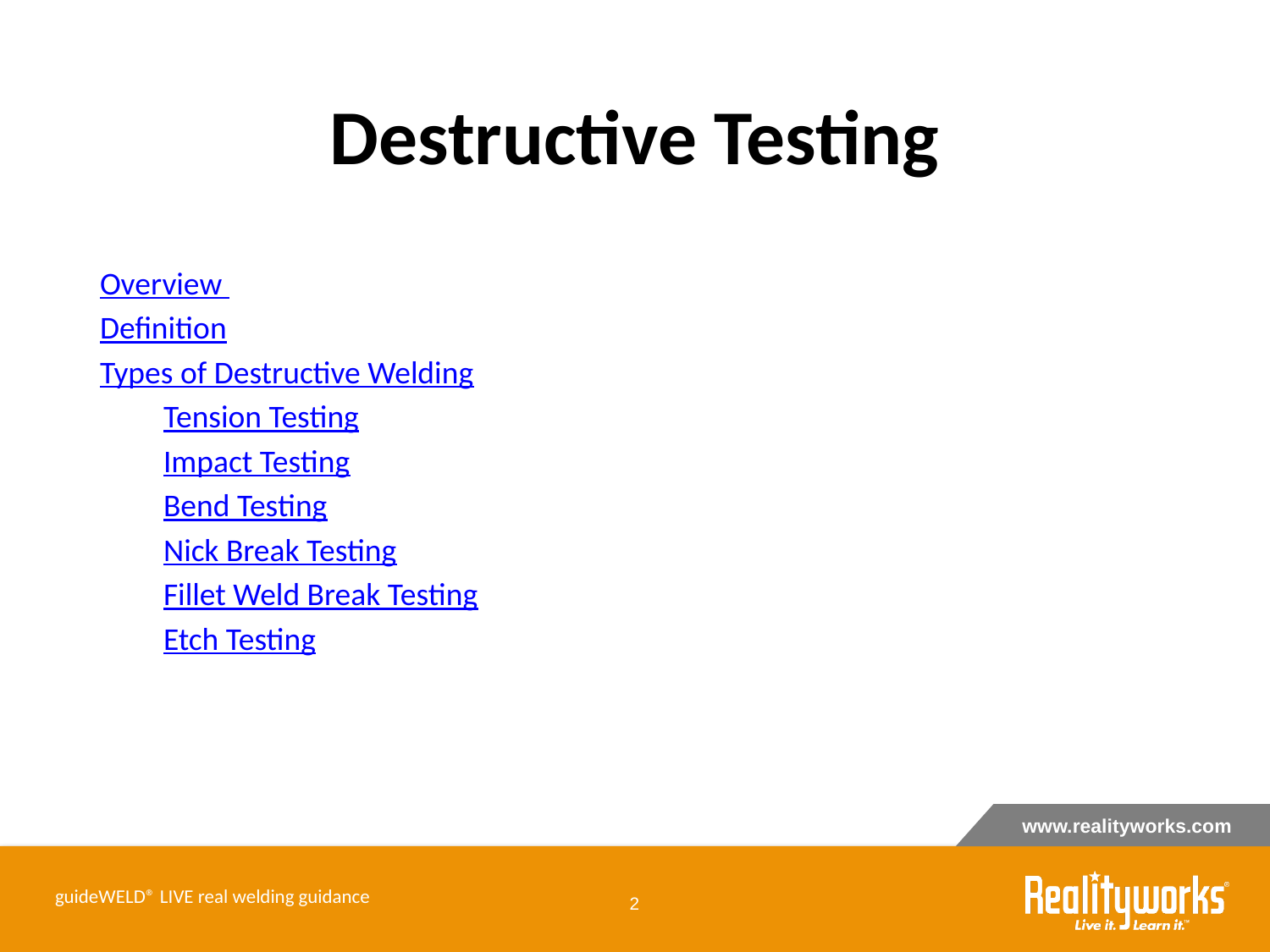

# Destructive Testing
Overview
Definition
Types of Destructive Welding
Tension Testing
Impact Testing
Bend Testing
Nick Break Testing
Fillet Weld Break Testing
Etch Testing

guideWELD® LIVE real welding guidance
2